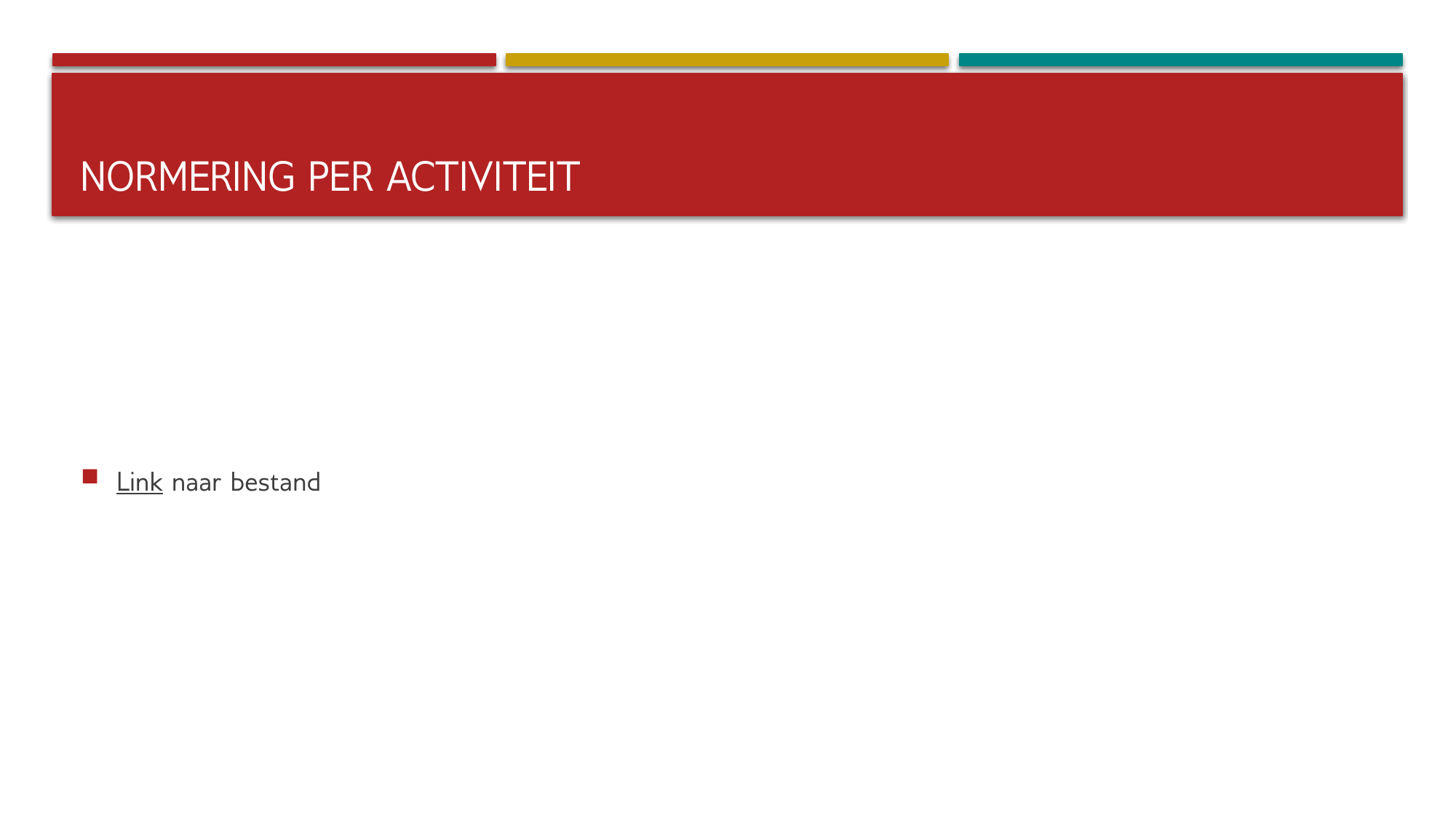

# Normering per activiteit
Link naar bestand